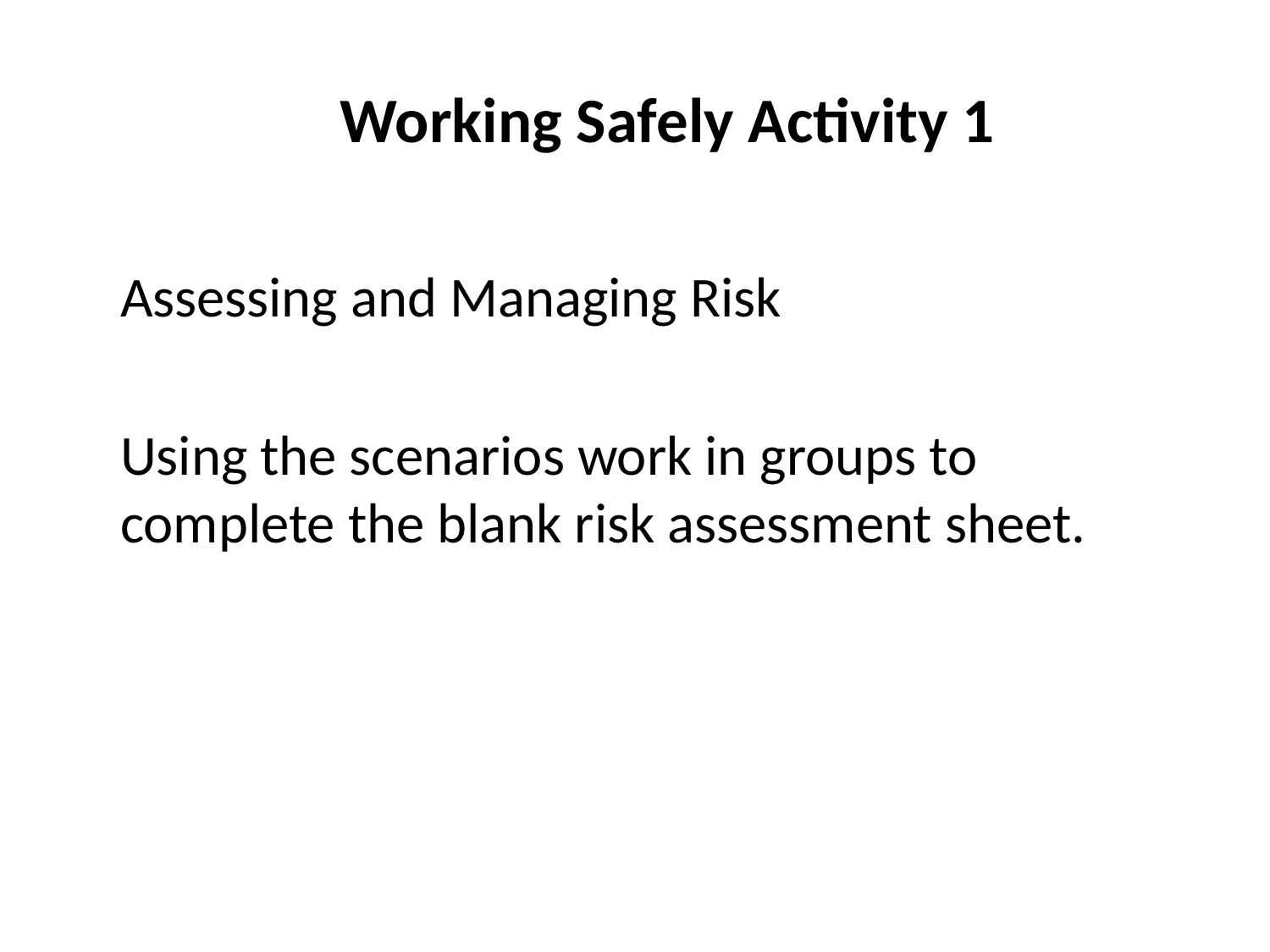

Working Safely Activity 1
Assessing and Managing Risk

Using the scenarios work in groups to  complete the blank risk assessment sheet.